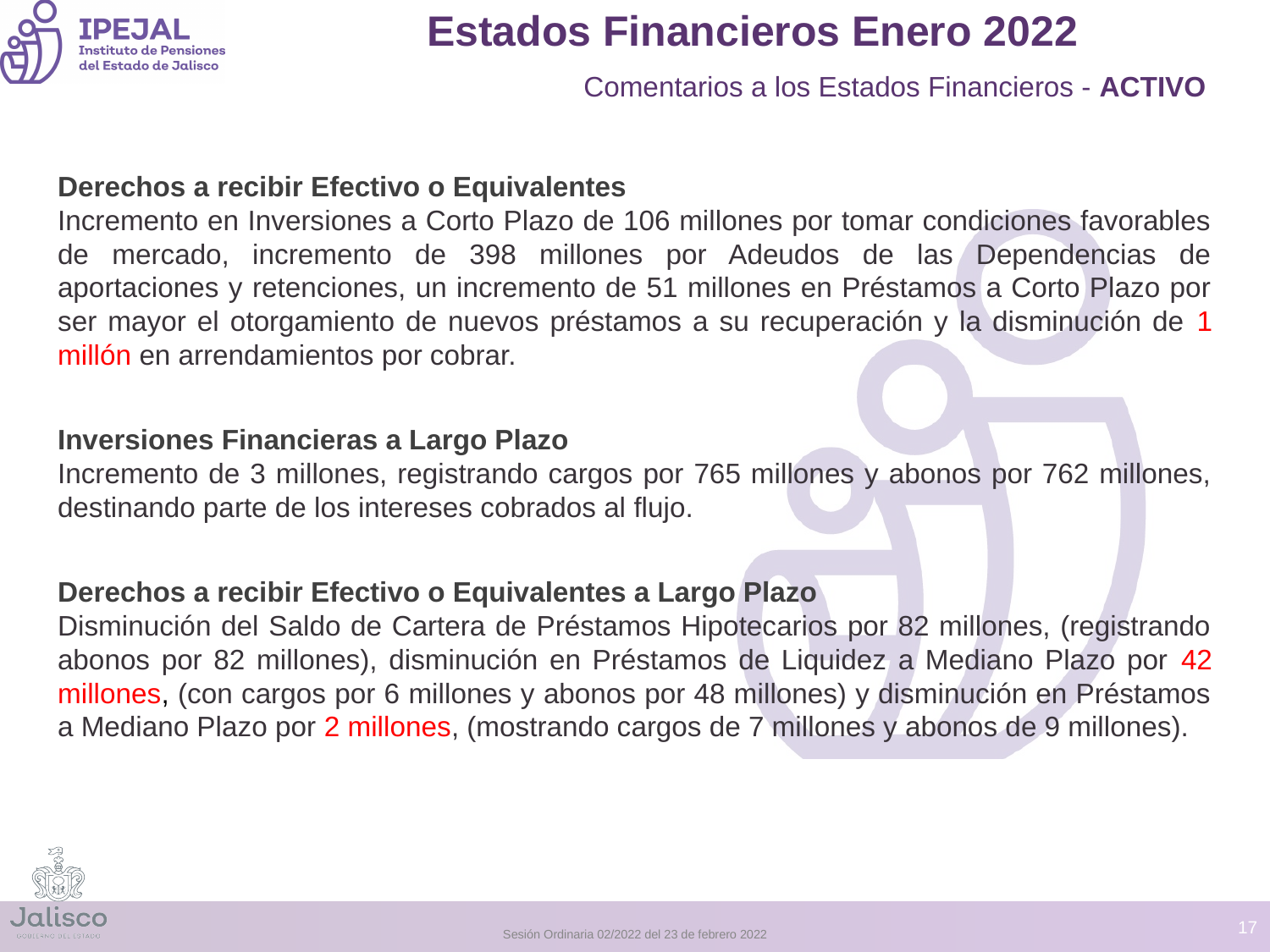

Estados Financieros Enero 2022
Comentarios a los Estados Financieros - ACTIVO
Derechos a recibir Efectivo o Equivalentes
Incremento en Inversiones a Corto Plazo de 106 millones por tomar condiciones favorables de mercado, incremento de 398 millones por Adeudos de las Dependencias de aportaciones y retenciones, un incremento de 51 millones en Préstamos a Corto Plazo por ser mayor el otorgamiento de nuevos préstamos a su recuperación y la disminución de 1 millón en arrendamientos por cobrar.

Inversiones Financieras a Largo Plazo
Incremento de 3 millones, registrando cargos por 765 millones y abonos por 762 millones, destinando parte de los intereses cobrados al flujo.

Derechos a recibir Efectivo o Equivalentes a Largo Plazo
Disminución del Saldo de Cartera de Préstamos Hipotecarios por 82 millones, (registrando abonos por 82 millones), disminución en Préstamos de Liquidez a Mediano Plazo por 42 millones, (con cargos por 6 millones y abonos por 48 millones) y disminución en Préstamos a Mediano Plazo por 2 millones, (mostrando cargos de 7 millones y abonos de 9 millones).
17
Sesión Ordinaria 02/2022 del 23 de febrero 2022